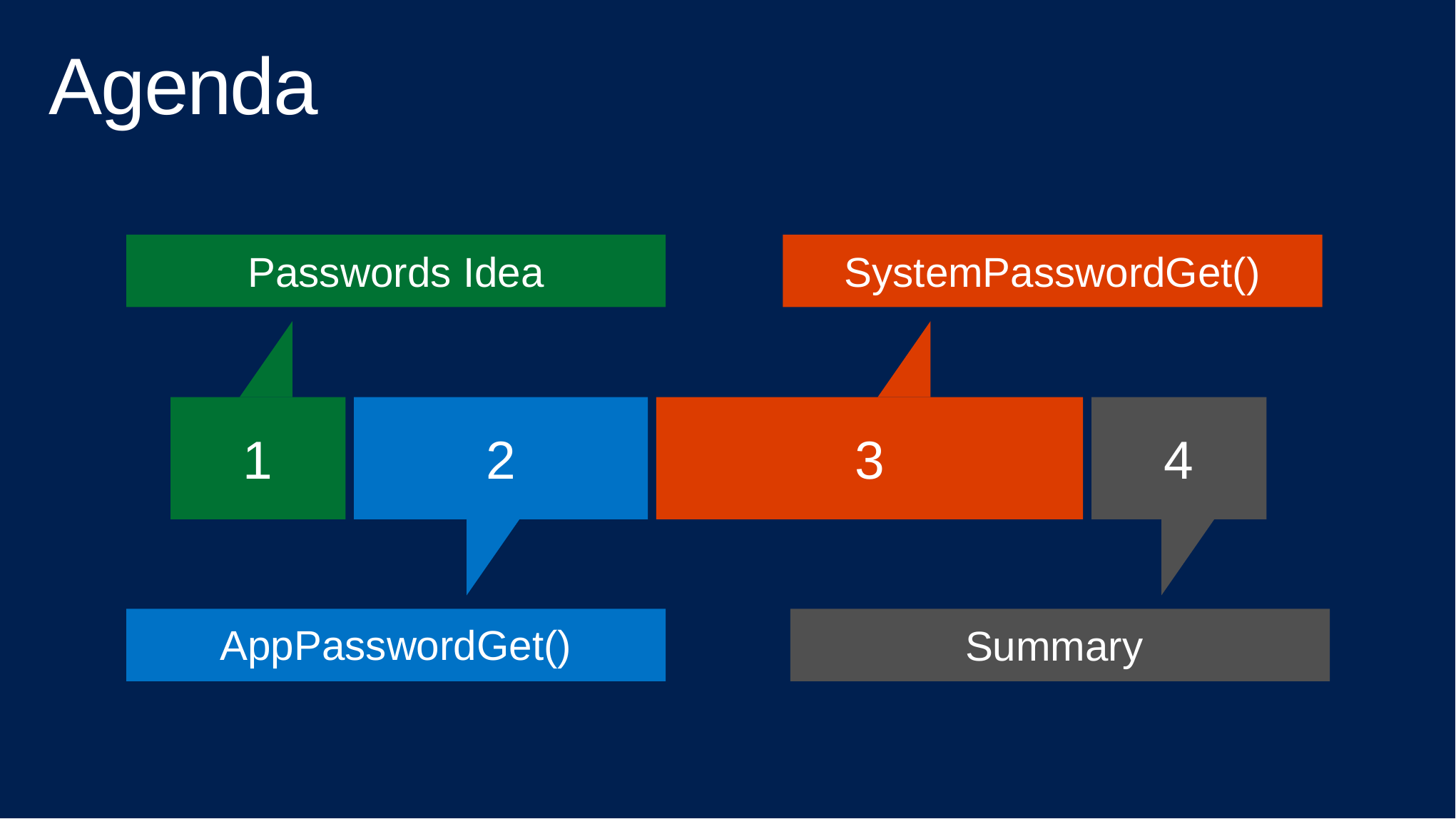

# Agenda

Passwords Idea

1

SystemPasswordGet()

3

2

AppPasswordGet()

4

Summary